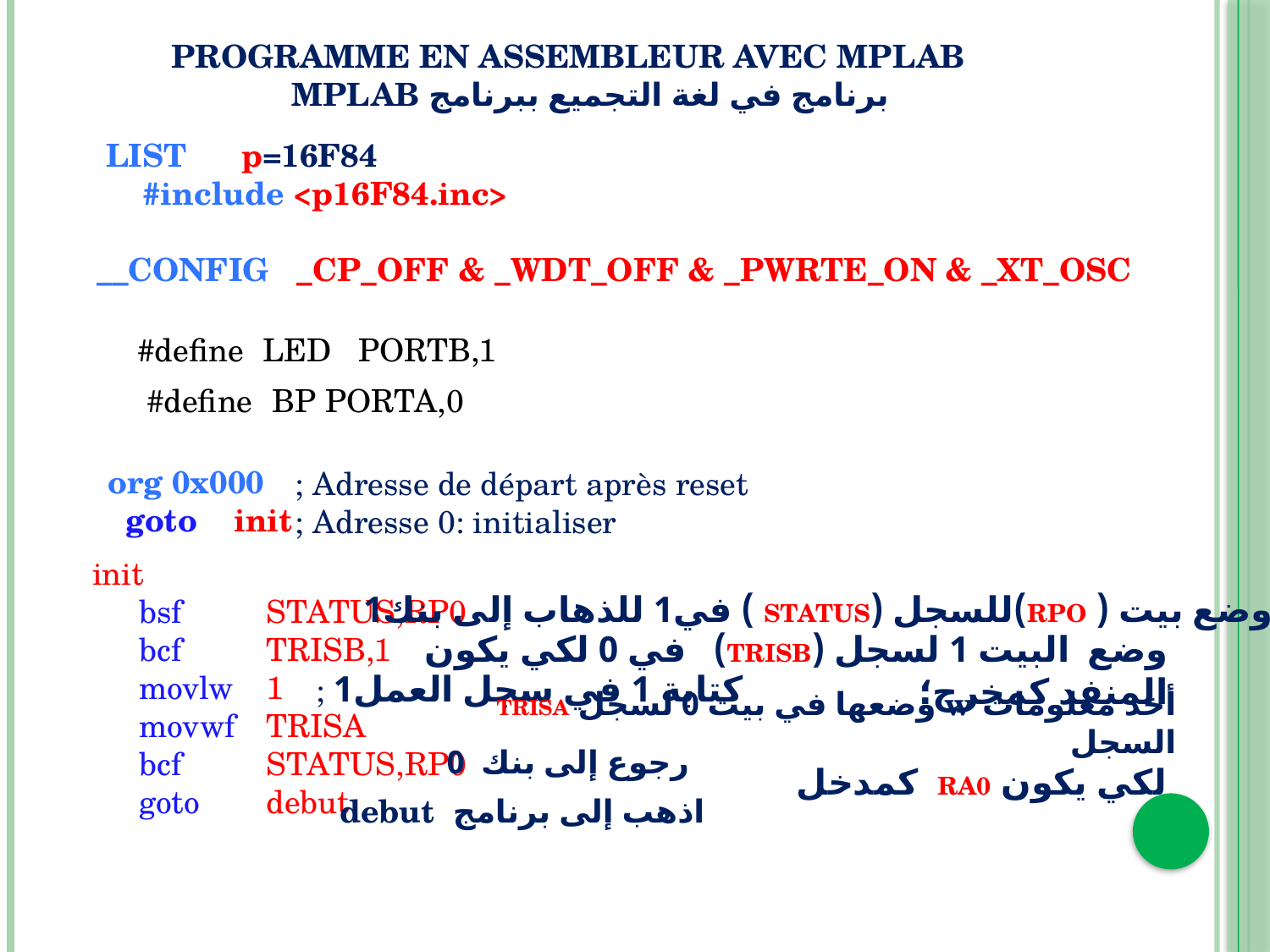

PROGRAMME EN ASSEMBLEUR AVEC MPLAB
برنامج في لغة التجميع ببرنامج MPLAB
       LIST      p=16F84
           #include <p16F84.inc>

      __CONFIG   _CP_OFF & _WDT_OFF & _PWRTE_ON & _XT_OSC
#define  LED   PORTB,1
#define  BP PORTA,0
org 0x000
  goto    init
; Adresse de départ après reset
; Adresse 0: initialiser
         init
	bsf	STATUS,RP0
	bcf	TRISB,1
	movlw	1
	movwf	TRISA
	bcf	STATUS,RP0
	goto	debut
وضع بيت ( RPO)للسجل (STATUS ) في1 للذهاب إلى بنك1
وضع  البيت 1 لسجل (TRISB)   في 0 لكي يكون المنفد كمخرج؛
; كتابة 1 في سجل العمل1
TRISA وضعها في بيت 0 لسجل w أخد معلومات السجل
     كمدخل  RA0 لكي يكون
رجوع إلى بنك  0
debut  اذهب إلى برنامج